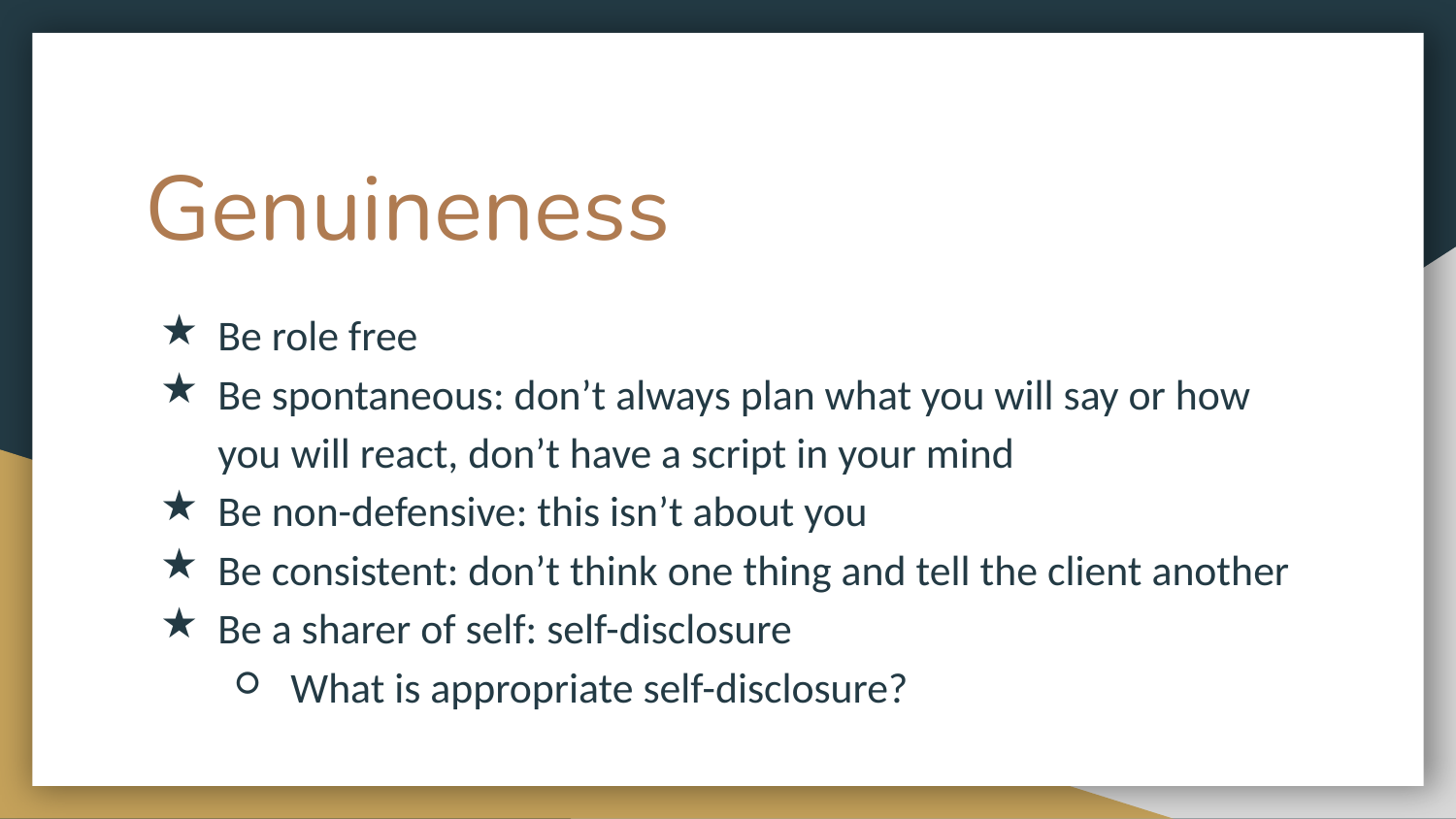

# Genuineness
Be role free
Be spontaneous: don’t always plan what you will say or how you will react, don’t have a script in your mind
Be non-defensive: this isn’t about you
Be consistent: don’t think one thing and tell the client another
Be a sharer of self: self-disclosure
What is appropriate self-disclosure?